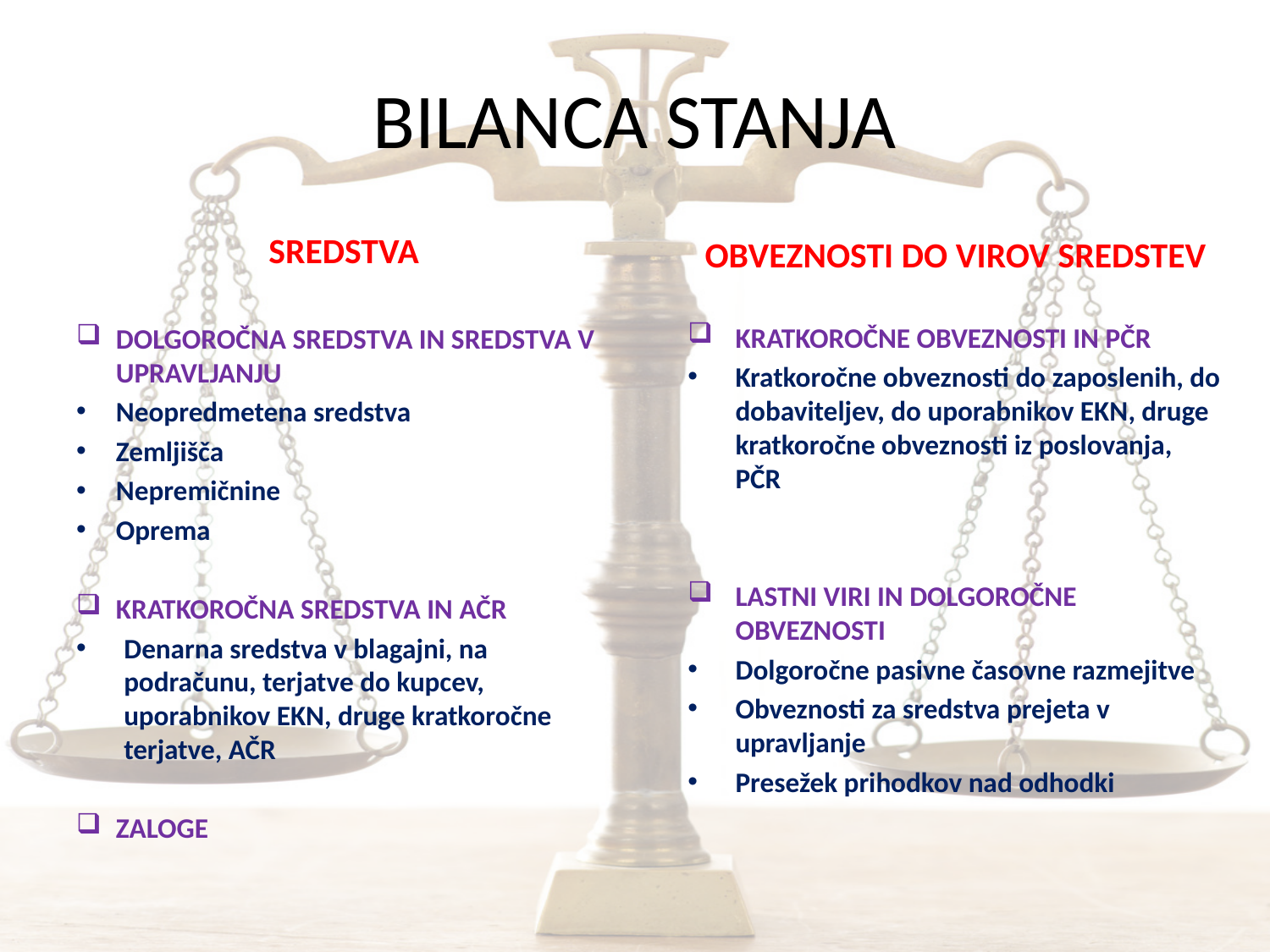

# BILANCA STANJA
SREDSTVA

DOLGOROČNA SREDSTVA IN SREDSTVA V UPRAVLJANJU
Neopredmetena sredstva
Zemljišča
Nepremičnine
Oprema

KRATKOROČNA SREDSTVA IN AČR
Denarna sredstva v blagajni, na podračunu, terjatve do kupcev,  uporabnikov EKN, druge kratkoročne terjatve, AČR

ZALOGE

OBVEZNOSTI DO VIROV SREDSTEV

KRATKOROČNE OBVEZNOSTI IN PČR
Kratkoročne obveznosti do zaposlenih, do dobaviteljev, do uporabnikov EKN, druge kratkoročne obveznosti iz poslovanja, PČR

LASTNI VIRI IN DOLGOROČNE OBVEZNOSTI
Dolgoročne pasivne časovne razmejitve
Obveznosti za sredstva prejeta v upravljanje
Presežek prihodkov nad odhodki